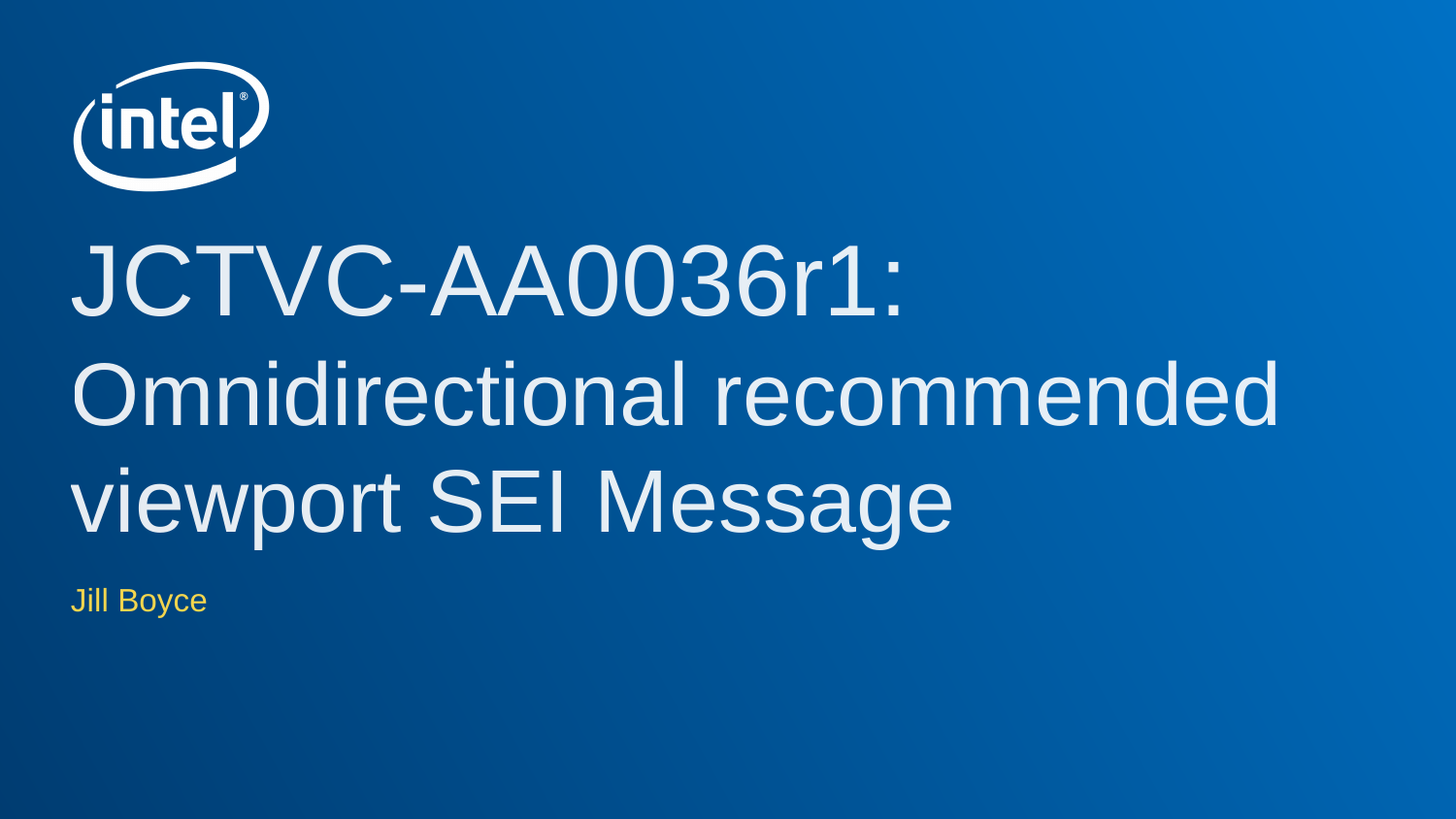

# JCTVC-AA0036r1: Omnidirectional recommended viewport SEI Message
Jill Boyce